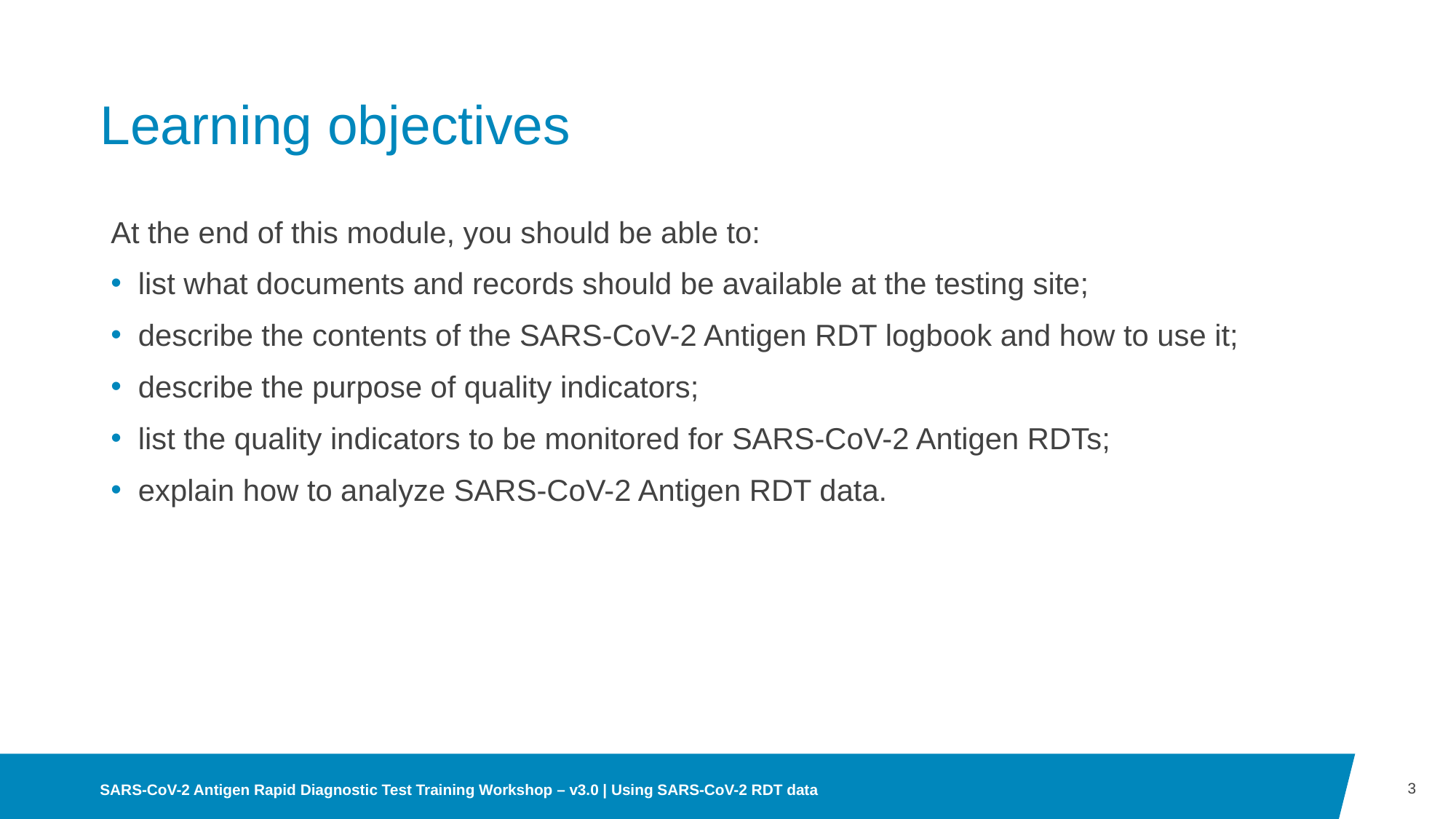

# Learning objectives
At the end of this module, you should be able to:
list what documents and records should be available at the testing site;
describe the contents of the SARS-CoV-2 Antigen RDT logbook and how to use it;
describe the purpose of quality indicators;
list the quality indicators to be monitored for SARS-CoV-2 Antigen RDTs;
explain how to analyze SARS-CoV-2 Antigen RDT data.

3
SARS-CoV-2 Antigen Rapid Diagnostic Test Training Workshop – v3.0 | Using SARS-CoV-2 RDT data